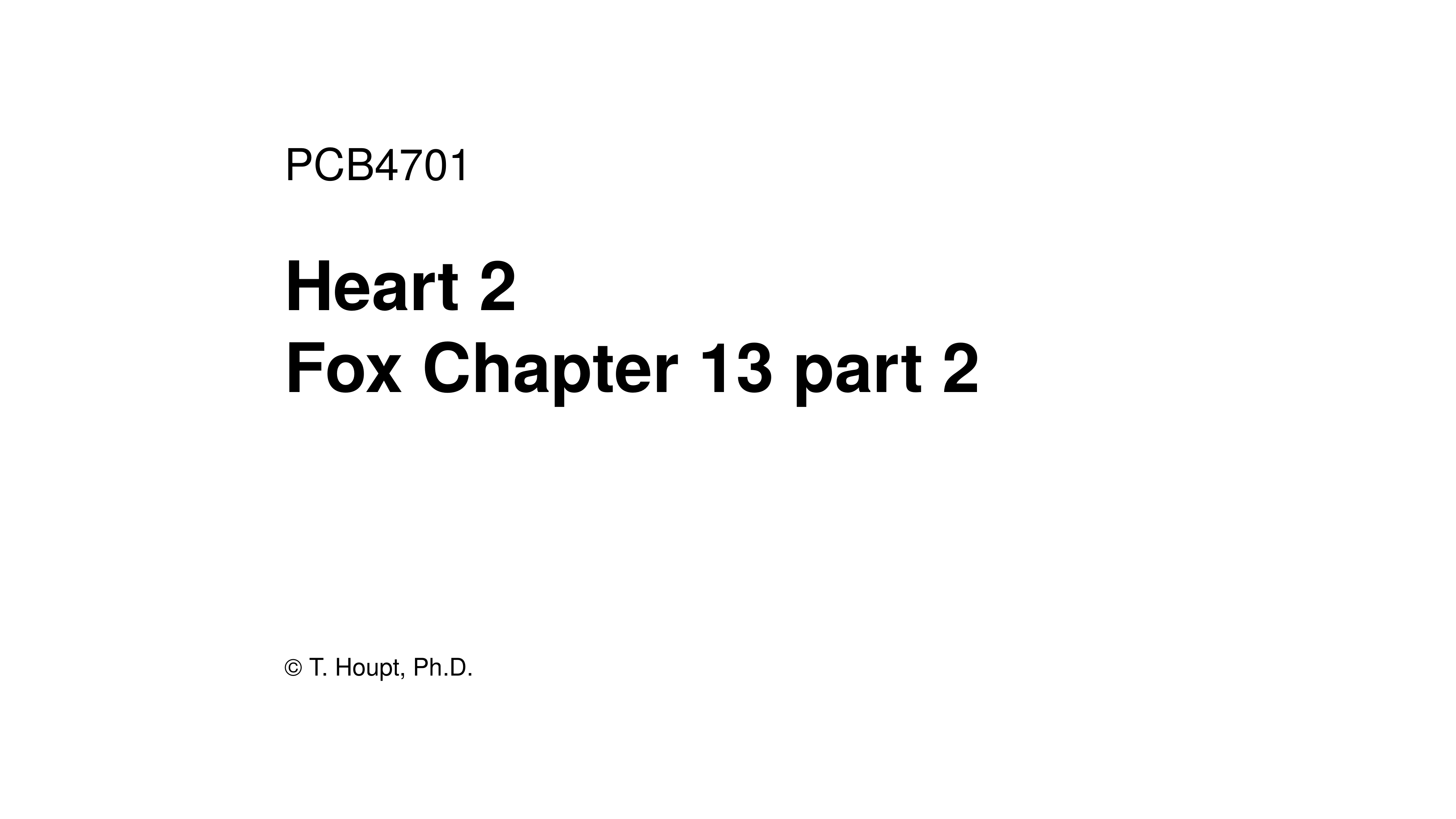

PCB4701

Heart 2
Fox Chapter 13 part 2

© T. Houpt, Ph.D.